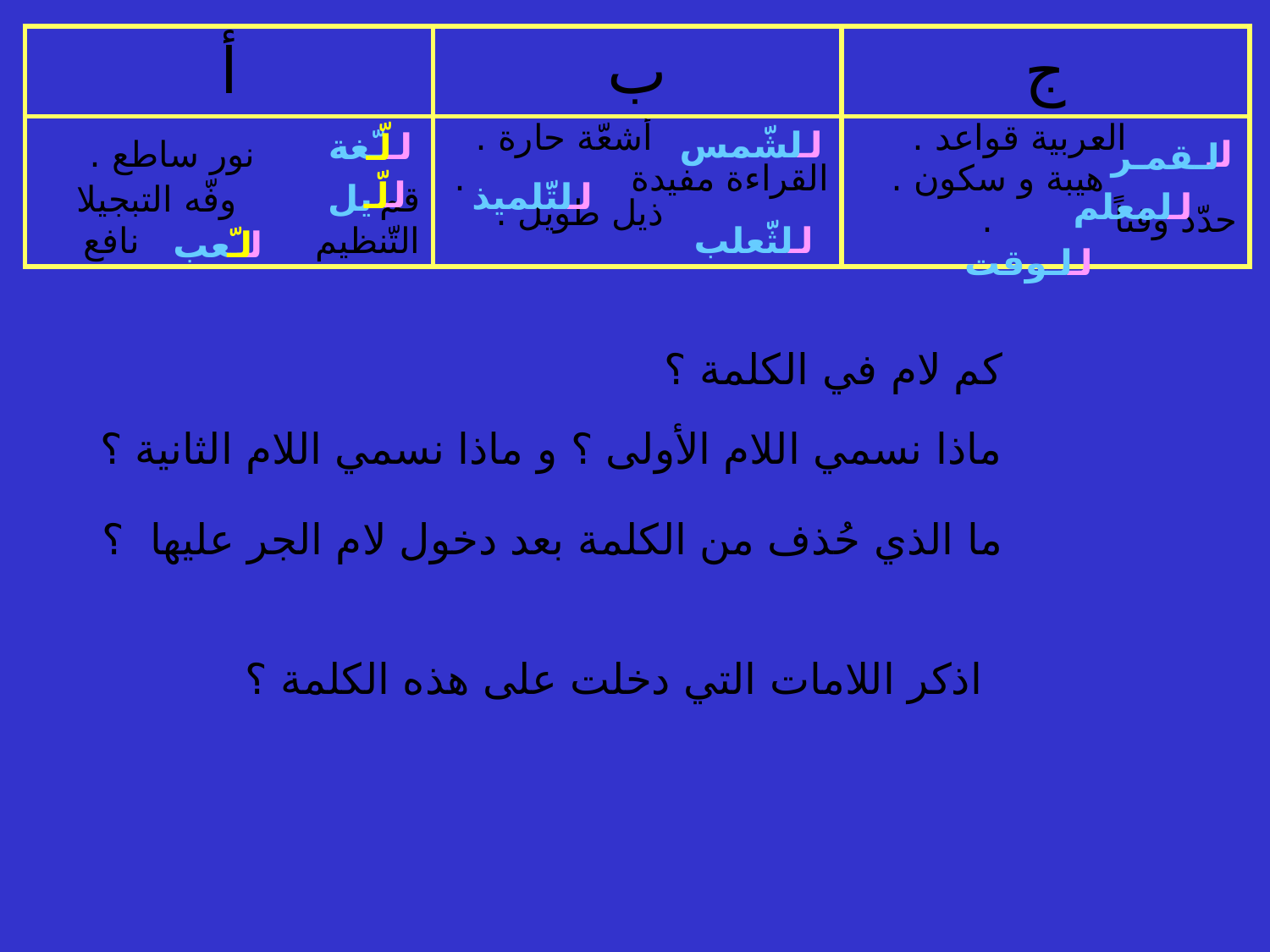

| أ | ب | ج |
| --- | --- | --- |
| نور ساطع . قم وفّه التبجيلا التّنظيم نافع | أشعّة حارة . القراءة مفيدة . ذيل طويل . | العربية قواعد . هيبة و سكون . حدّد وقتاً . |
لشّمس
لـ
ـّغة
لـ
لّـ
لـ
لـقمـر
لـ
لّـ
لتّلميذ
لـ
يل
لمعلم
لـ
لثّعلب
لـ
ـعب
لـّ
لـ
لـوقت
لـ
كم لام في الكلمة ؟
ماذا نسمي اللام الأولى ؟ و ماذا نسمي اللام الثانية ؟
ما الذي حُذف من الكلمة بعد دخول لام الجر عليها  ؟
اذكر اللامات التي دخلت على هذه الكلمة ؟